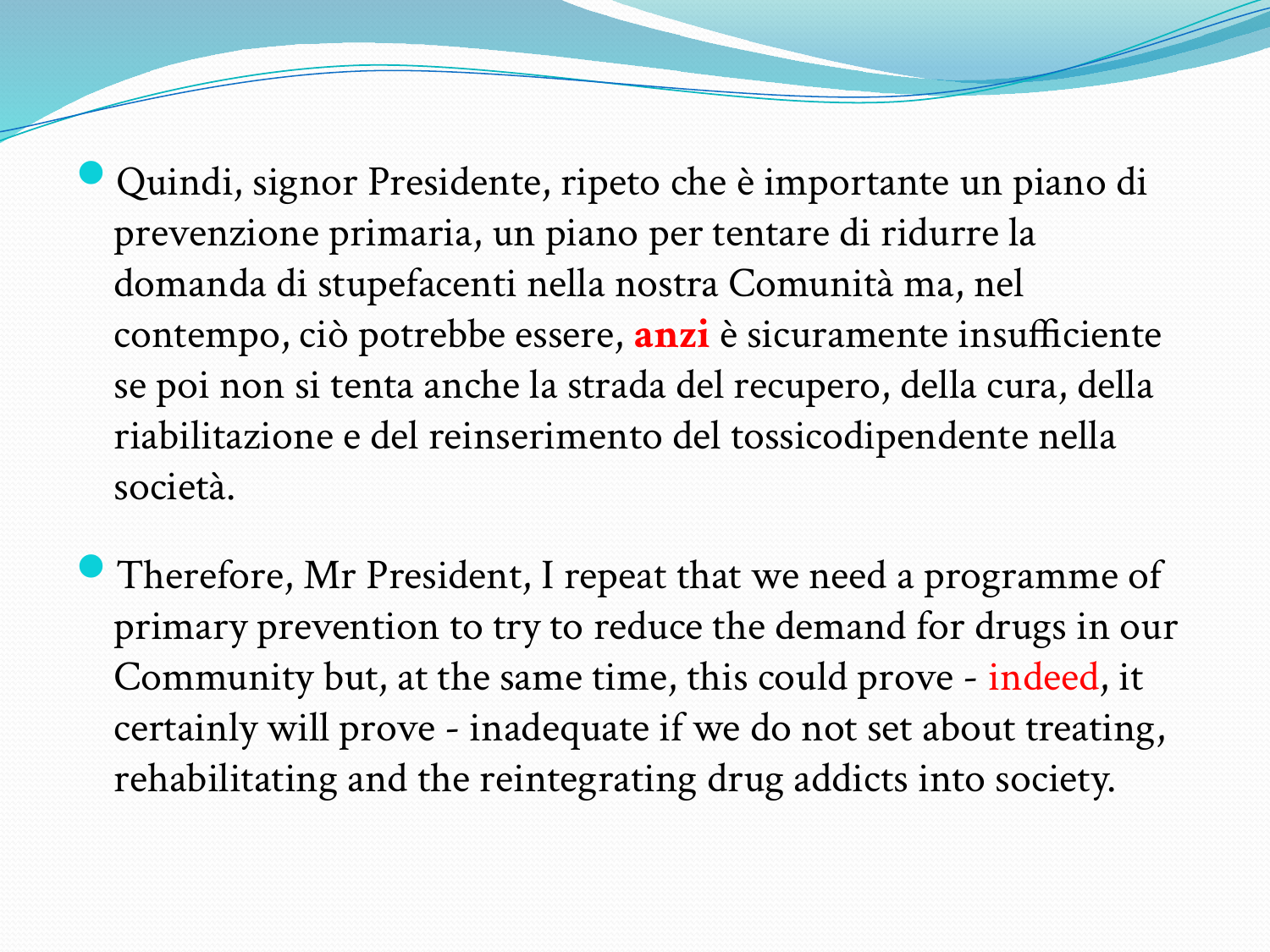

#
Quindi, signor Presidente, ripeto che è importante un piano di prevenzione primaria, un piano per tentare di ridurre la domanda di stupefacenti nella nostra Comunità ma, nel contempo, ciò potrebbe essere, anzi è sicuramente insufficiente se poi non si tenta anche la strada del recupero, della cura, della riabilitazione e del reinserimento del tossicodipendente nella società.

Therefore, Mr President, I repeat that we need a programme of primary prevention to try to reduce the demand for drugs in our Community but, at the same time, this could prove - indeed, it certainly will prove - inadequate if we do not set about treating, rehabilitating and the reintegrating drug addicts into society.